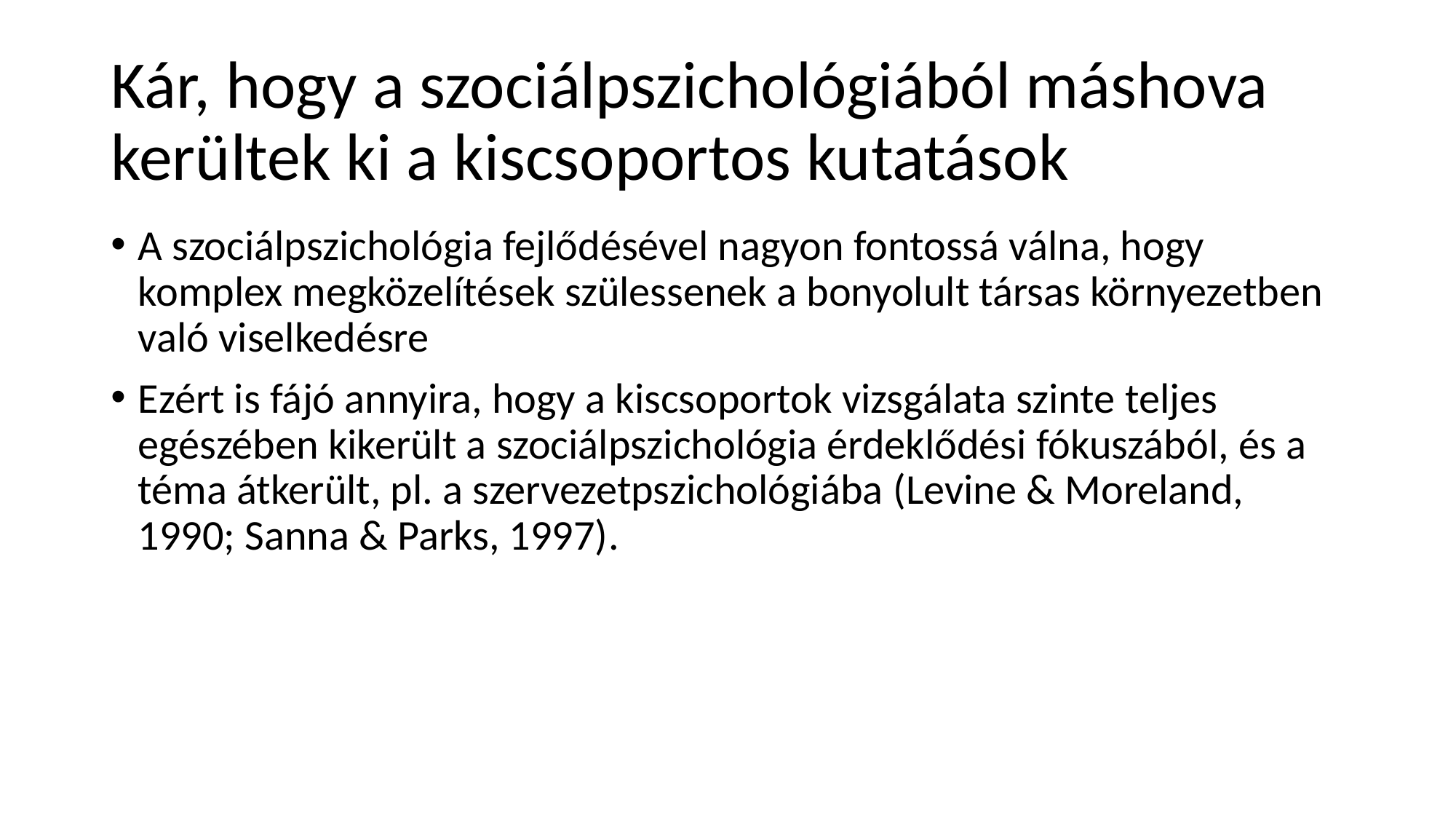

# Kár, hogy a szociálpszichológiából máshova kerültek ki a kiscsoportos kutatások
A szociálpszichológia fejlődésével nagyon fontossá válna, hogy komplex megközelítések szülessenek a bonyolult társas környezetben való viselkedésre
Ezért is fájó annyira, hogy a kiscsoportok vizsgálata szinte teljes egészében kikerült a szociálpszichológia érdeklődési fókuszából, és a téma átkerült, pl. a szervezetpszichológiába (Levine & Moreland, 1990; Sanna & Parks, 1997).